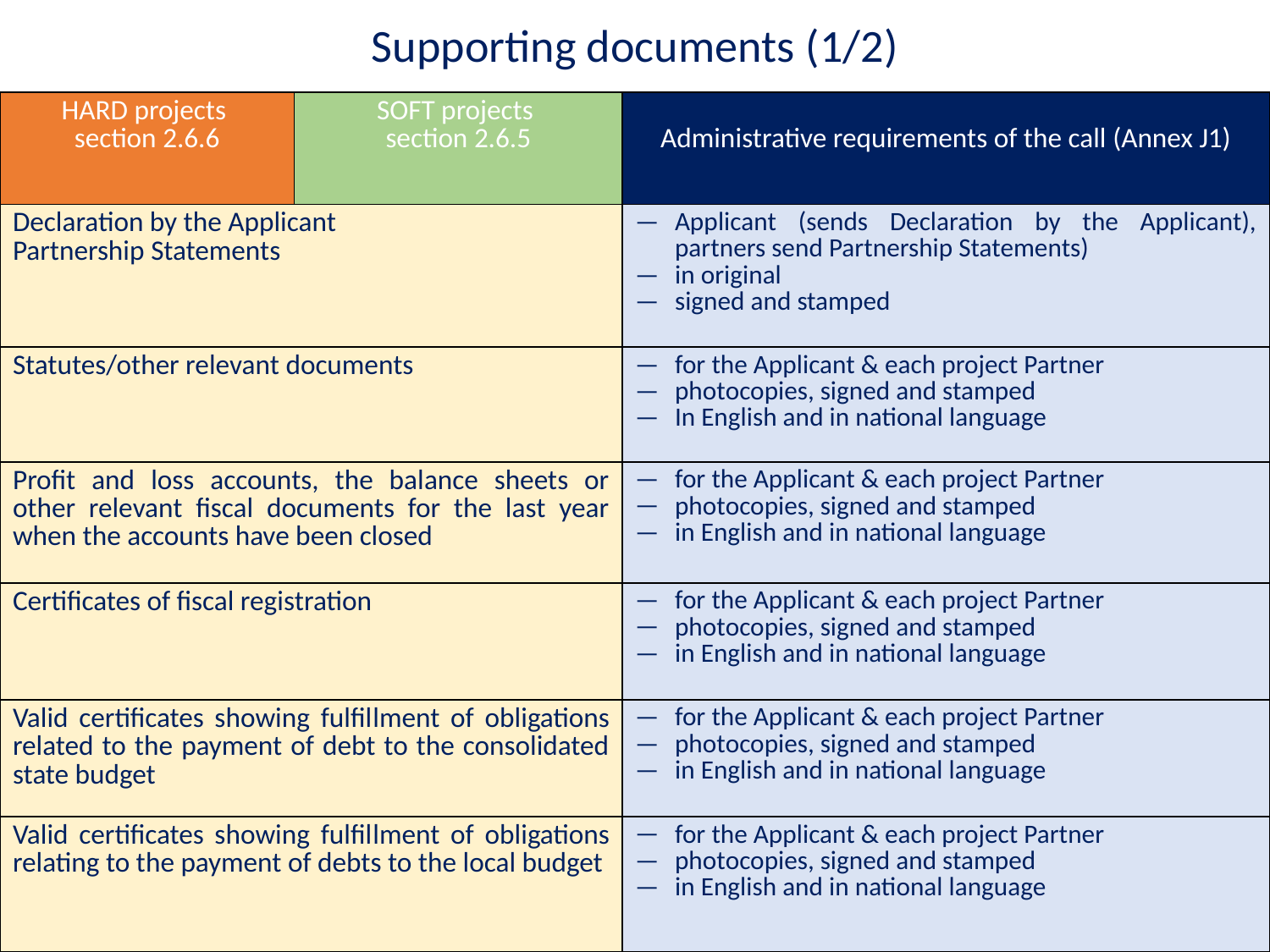

# Supporting documents (1/2)
| HARD projects section 2.6.6 | SOFT projects section 2.6.5 | Administrative requirements of the call (Annex J1) |
| --- | --- | --- |
| Declaration by the Applicant Partnership Statements |  | Applicant (sends Declaration by the Applicant), partners send Partnership Statements) in original signed and stamped |
| Statutes/other relevant documents |  | for the Applicant & each project Partner photocopies, signed and stamped In English and in national language |
| Profit and loss accounts, the balance sheets or other relevant fiscal documents for the last year when the accounts have been closed |  | for the Applicant & each project Partner photocopies, signed and stamped in English and in national language |
| Certificates of fiscal registration |  | for the Applicant & each project Partner photocopies, signed and stamped in English and in national language |
| Valid certificates showing fulfillment of obligations related to the payment of debt to the consolidated state budget |  | for the Applicant & each project Partner photocopies, signed and stamped in English and in national language |
| Valid certificates showing fulfillment of obligations relating to the payment of debts to the local budget |  | for the Applicant & each project Partner photocopies, signed and stamped in English and in national language |
3